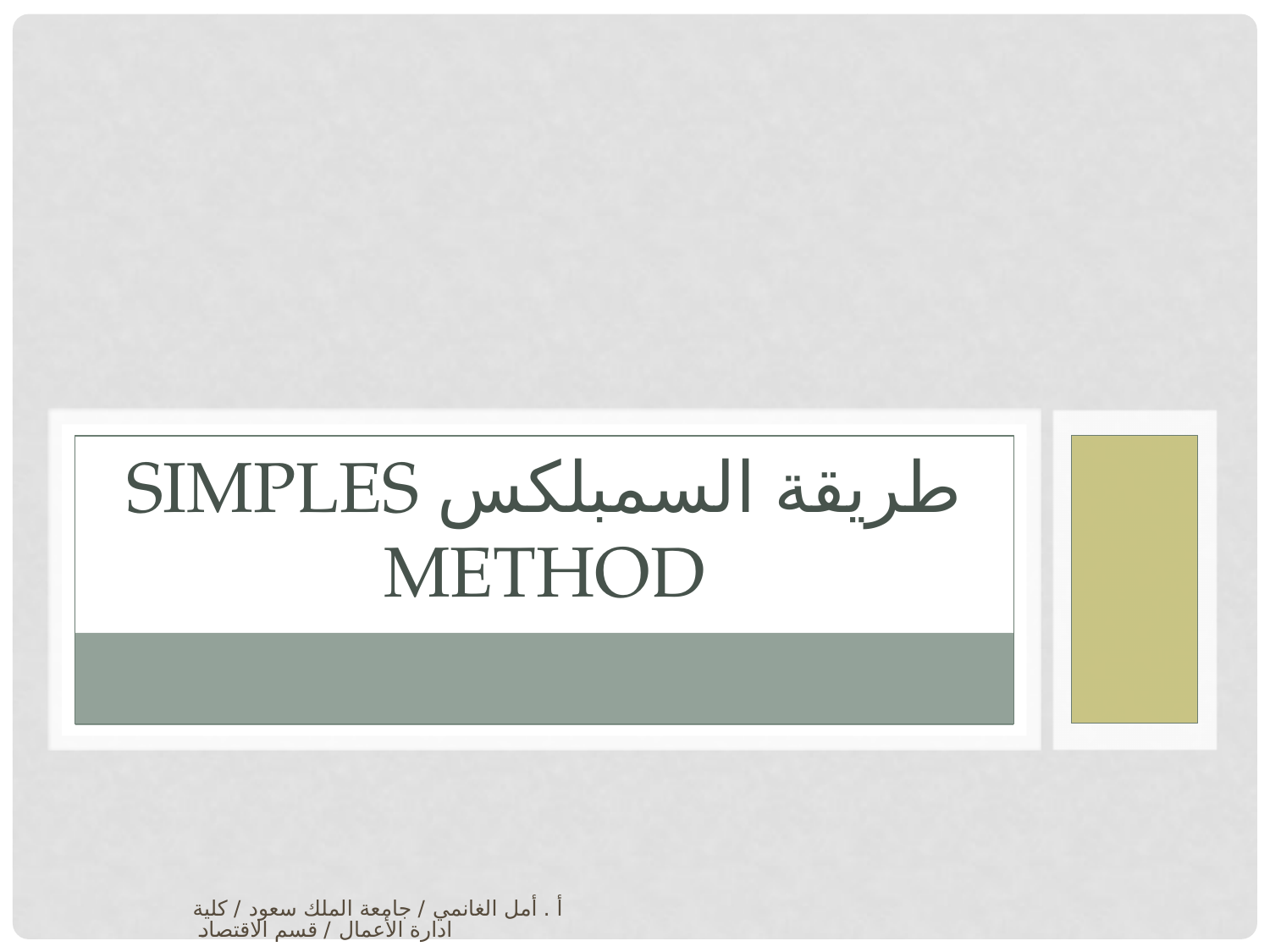

# طريقة السمبلكس Simples Method

أ . أمل الغانمي / جامعة الملك سعود / كلية ادارة الأعمال / قسم الاقتصاد